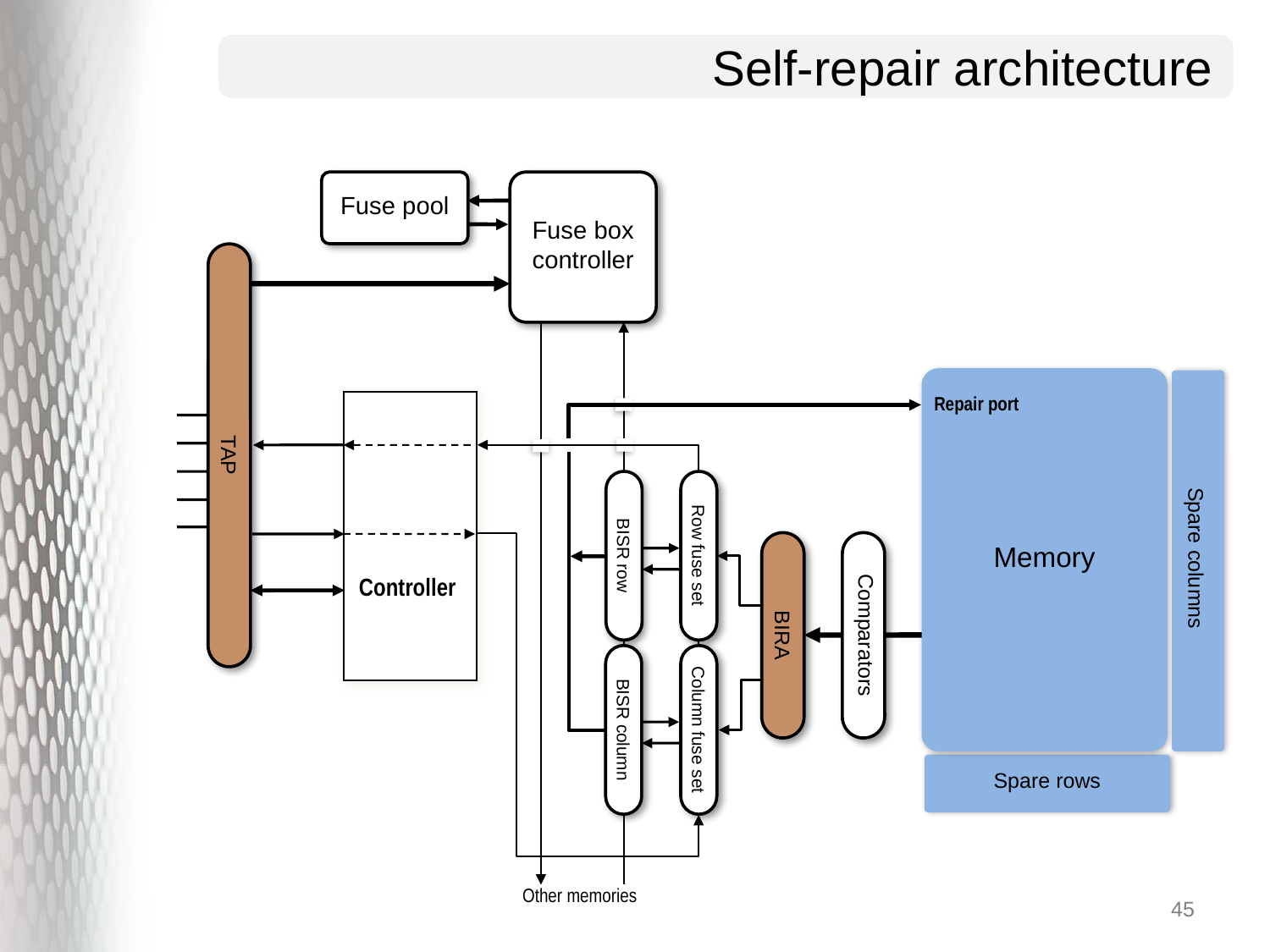

# Self-repair architecture
Fuse pool
Fuse box controller

Memory

Repair port

TAP

BISR row
Row fuse set
Spare columns

Controller

BIRA
Comparators

BISR column
Column fuse set

Spare rows
Other memories